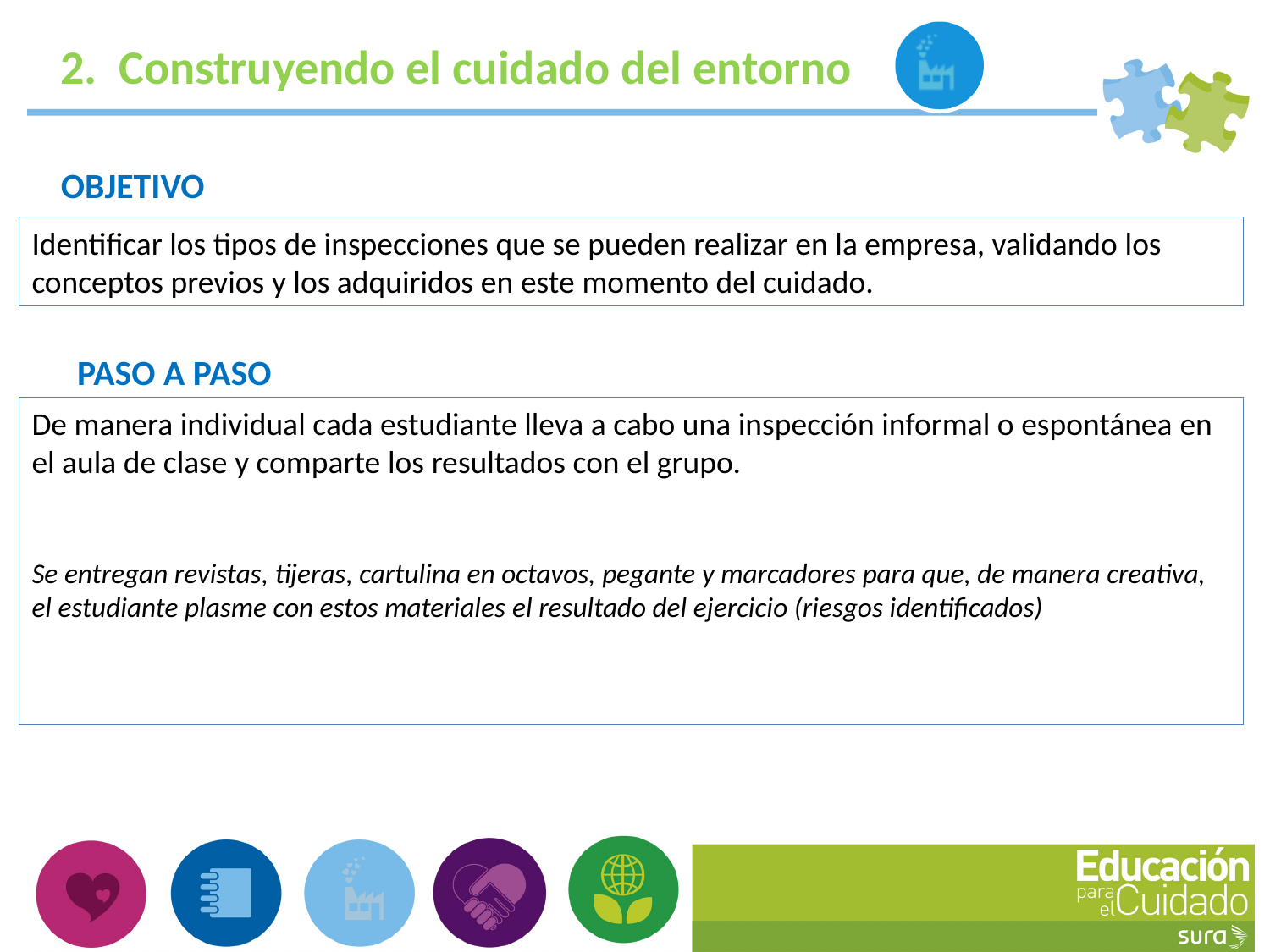

2.  Construyendo el cuidado del entorno
OBJETIVO
Identificar los tipos de inspecciones que se pueden realizar en la empresa, validando los conceptos previos y los adquiridos en este momento del cuidado.

PASO A PASO
De manera individual cada estudiante lleva a cabo una inspección informal o espontánea en el aula de clase y comparte los resultados con el grupo.

Se entregan revistas, tijeras, cartulina en octavos, pegante y marcadores para que, de manera creativa, el estudiante plasme con estos materiales el resultado del ejercicio (riesgos identificados)